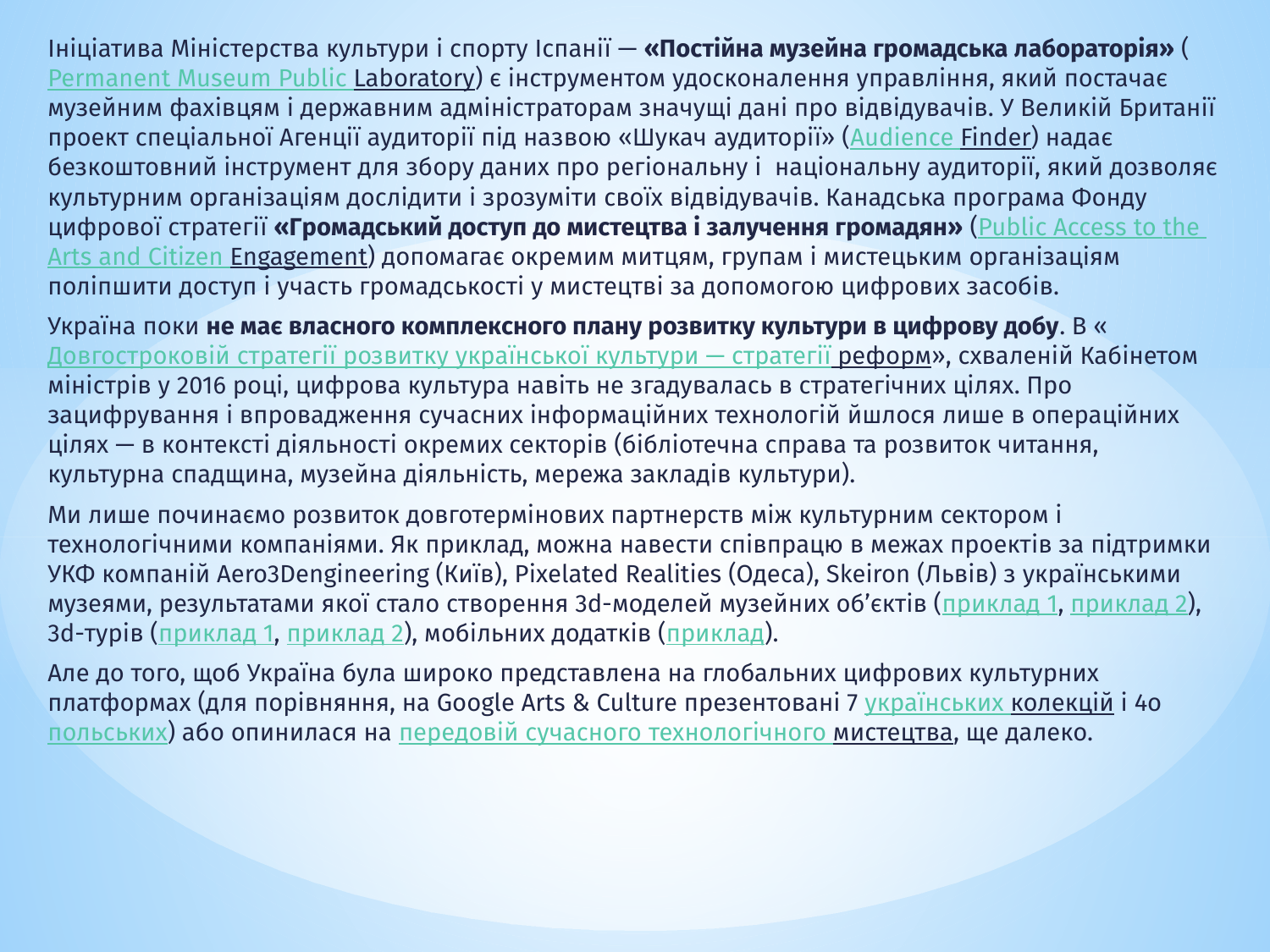

Ініціатива Міністерства культури і спорту Іспанії — «Постійна музейна громадська лабораторія» (Permanent Museum Public Laboratory) є інструментом удосконалення управління, який постачає музейним фахівцям і державним адміністраторам значущі дані про відвідувачів. У Великій Британії проект спеціальної Агенції аудиторії під назвою «Шукач аудиторії» (Audience Finder) надає безкоштовний інструмент для збору даних про регіональну і  національну аудиторії, який дозволяє культурним організаціям дослідити і зрозуміти своїх відвідувачів. Канадська програма Фонду цифрової стратегії «Громадський доступ до мистецтва і залучення громадян» (Public Access to the Arts and Citizen Engagement) допомагає окремим митцям, групам і мистецьким організаціям поліпшити доступ і участь громадськості у мистецтві за допомогою цифрових засобів.
Україна поки не має власного комплексного плану розвитку культури в цифрову добу. В «Довгостроковій стратегії розвитку української культури — стратегії реформ», схваленій Кабінетом міністрів у 2016 році, цифрова культура навіть не згадувалась в стратегічних цілях. Про зацифрування і впровадження сучасних інформаційних технологій йшлося лише в операційних цілях — в контексті діяльності окремих секторів (бібліотечна справа та розвиток читання, культурна спадщина, музейна діяльність, мережа закладів культури).
Ми лише починаємо розвиток довготермінових партнерств між культурним сектором і технологічними компаніями. Як приклад, можна навести співпрацю в межах проектів за підтримки УКФ компаній Aero3Dengineering (Київ), Pixelated Realities (Одеса), Skeiron (Львів) з українськими музеями, результатами якої стало створення 3d-моделей музейних об’єктів (приклад 1, приклад 2), 3d-турів (приклад 1, приклад 2), мобільних додатків (приклад).
Але до того, щоб Україна була широко представлена на глобальних цифрових культурних платформах (для порівняння, на Google Arts & Culture презентовані 7 українських колекцій і 4о польських) або опинилася на передовій сучасного технологічного мистецтва, ще далеко.